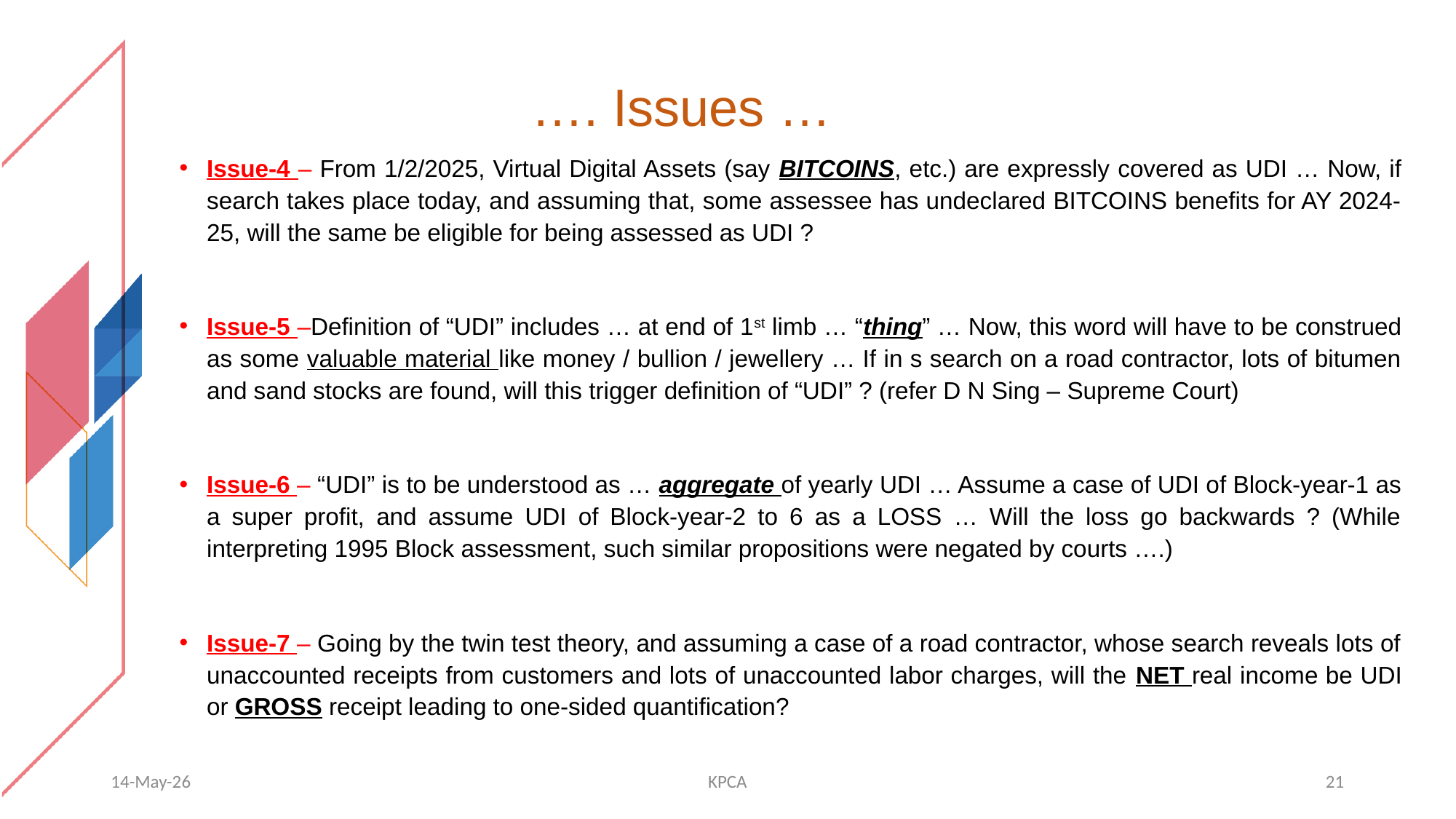

# …. Issues …
Issue-4 – From 1/2/2025, Virtual Digital Assets (say BITCOINS, etc.) are expressly covered as UDI … Now, if search takes place today, and assuming that, some assessee has undeclared BITCOINS benefits for AY 2024-25, will the same be eligible for being assessed as UDI ?

Issue-5 –Definition of “UDI” includes … at end of 1st limb … “thing” … Now, this word will have to be construed as some valuable material like money / bullion / jewellery … If in s search on a road contractor, lots of bitumen and sand stocks are found, will this trigger definition of “UDI” ? (refer D N Sing – Supreme Court)

Issue-6 – “UDI” is to be understood as … aggregate of yearly UDI … Assume a case of UDI of Block-year-1 as a super profit, and assume UDI of Block-year-2 to 6 as a LOSS … Will the loss go backwards ? (While interpreting 1995 Block assessment, such similar propositions were negated by courts ….)

Issue-7 – Going by the twin test theory, and assuming a case of a road contractor, whose search reveals lots of unaccounted receipts from customers and lots of unaccounted labor charges, will the NET real income be UDI or GROSS receipt leading to one-sided quantification?

14-May-26
KPCA
21